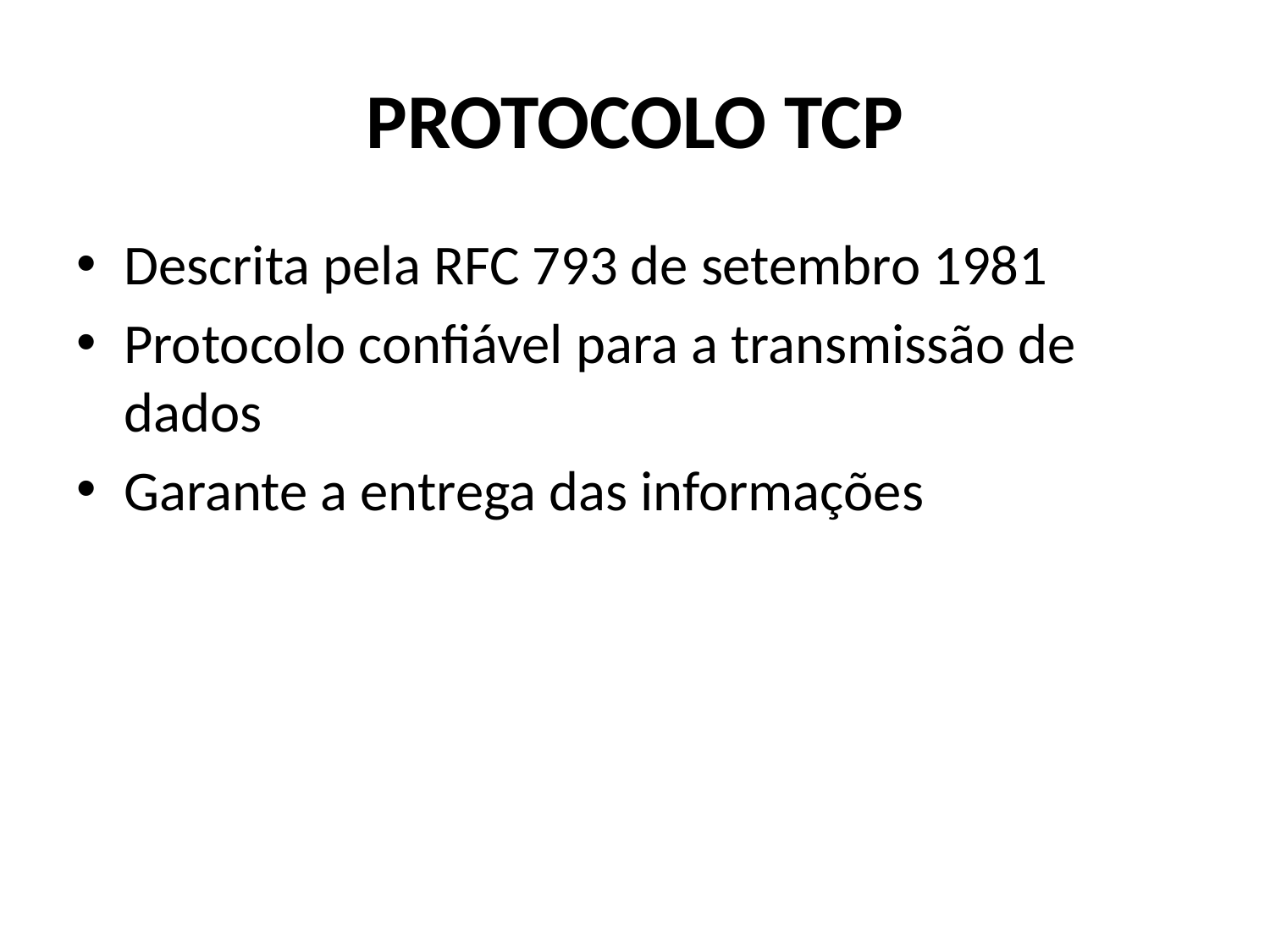

# PROTOCOLO TCP
Descrita pela RFC 793 de setembro 1981
Protocolo confiável para a transmissão de dados
Garante a entrega das informações